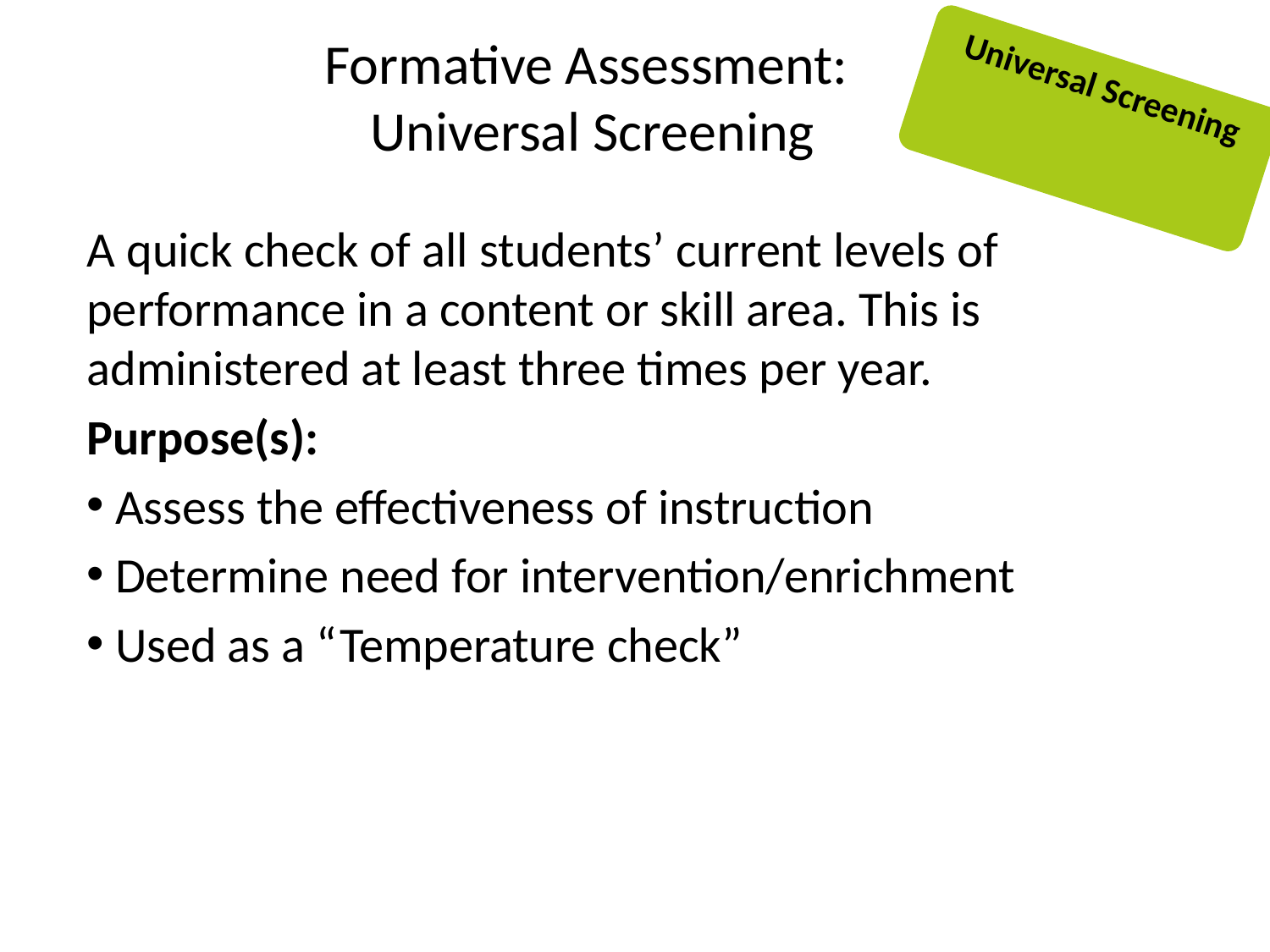

# Formative Assessment: Universal Screening
Universal Screening
A quick check of all students’ current levels of performance in a content or skill area. This is administered at least three times per year.
Purpose(s):
 Assess the effectiveness of instruction
 Determine need for intervention/enrichment
 Used as a “Temperature check”